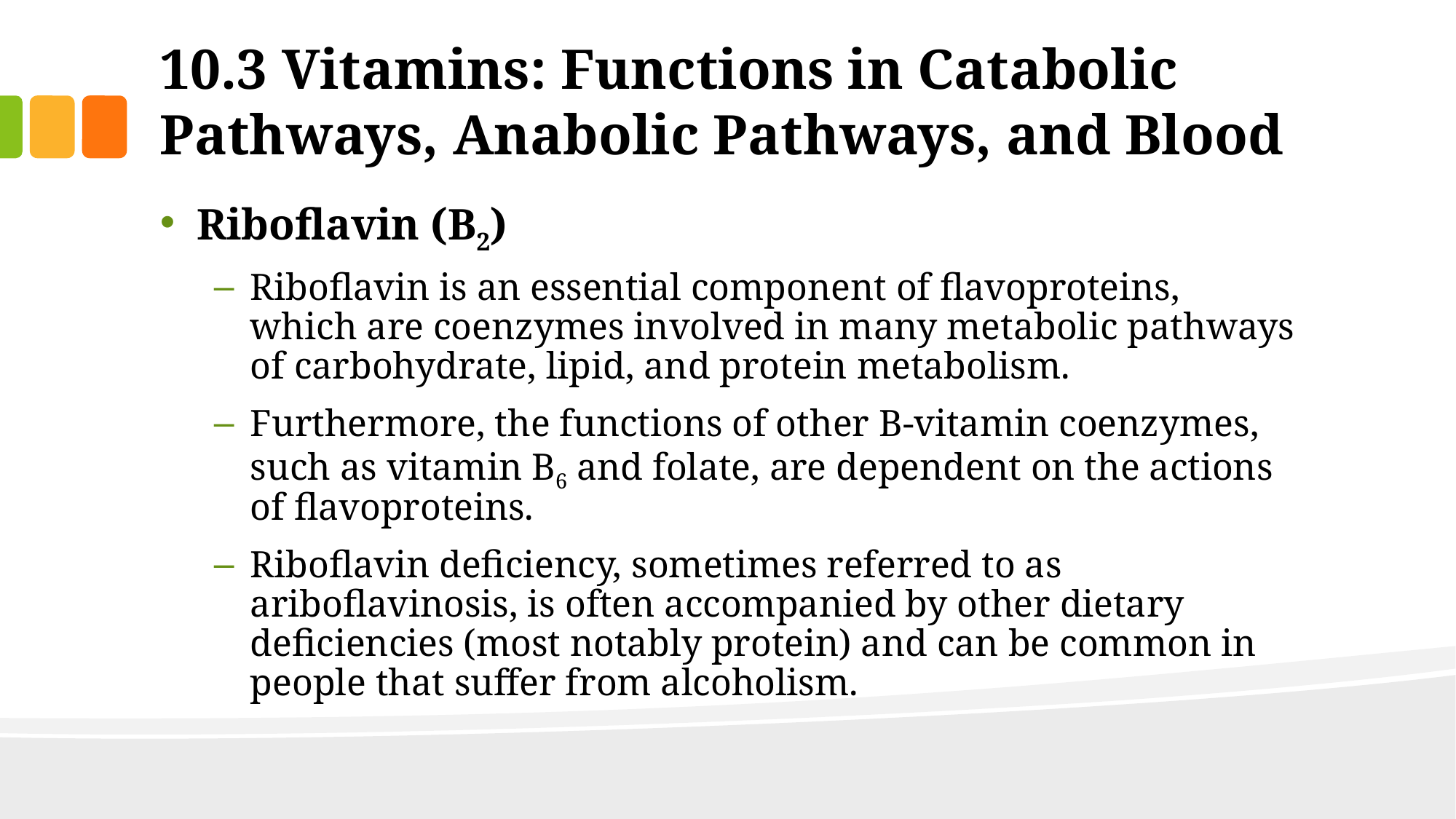

# 10.3 Vitamins: Functions in Catabolic Pathways, Anabolic Pathways, and Blood
Riboflavin (B2)
Riboflavin is an essential component of flavoproteins, which are coenzymes involved in many metabolic pathways of carbohydrate, lipid, and protein metabolism.
Furthermore, the functions of other B-vitamin coenzymes, such as vitamin B6 and folate, are dependent on the actions of flavoproteins.
Riboflavin deficiency, sometimes referred to as ariboflavinosis, is often accompanied by other dietary deficiencies (most notably protein) and can be common in people that suffer from alcoholism.